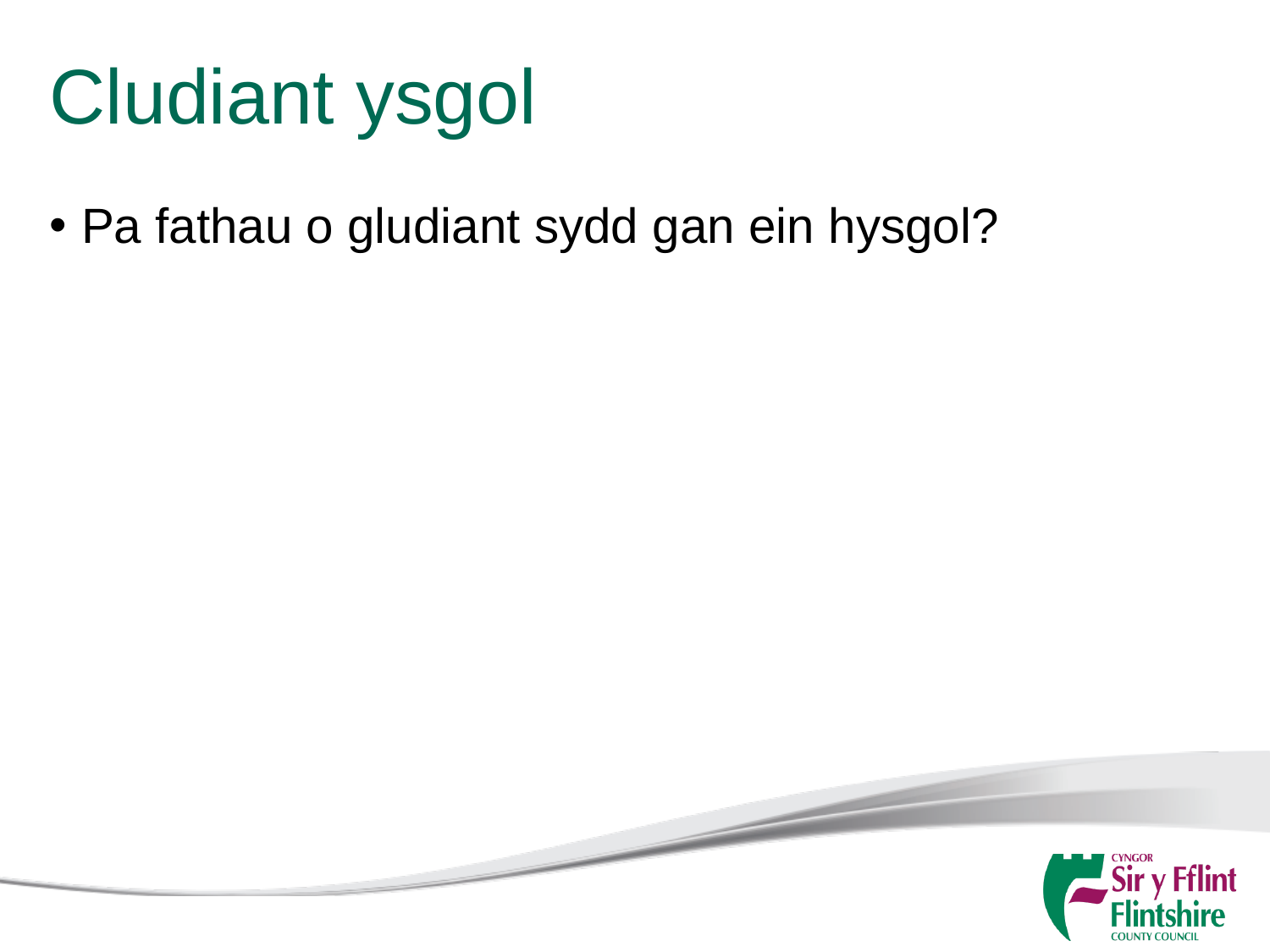

# Cludiant ysgol
Pa fathau o gludiant sydd gan ein hysgol?